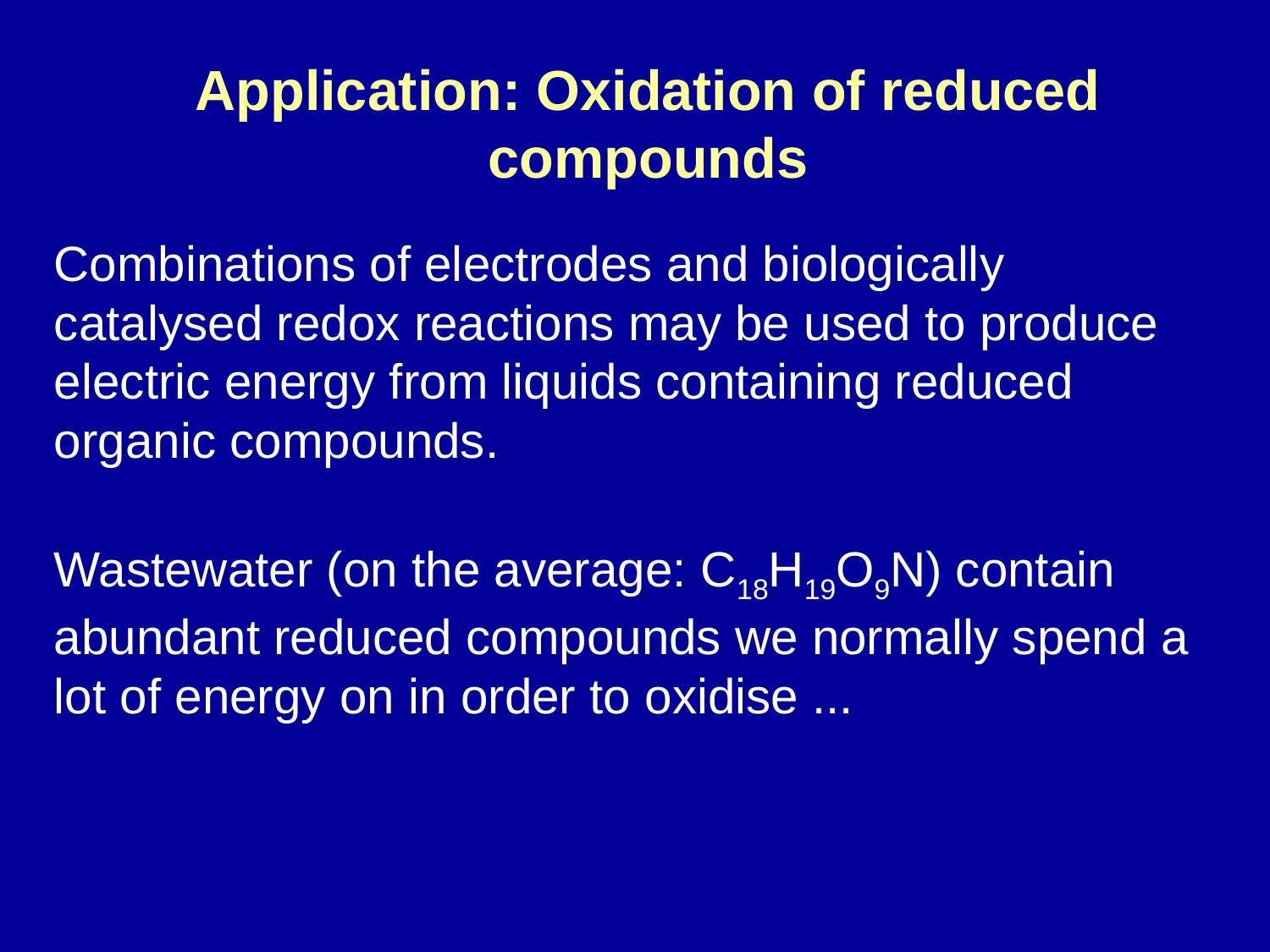

# Application: Oxidation of reduced compounds
Combinations of electrodes and biologically catalysed redox reactions may be used to produce electric energy from liquids containing reduced organic compounds.
Wastewater (on the average: C18H19O9N) contain abundant reduced compounds we normally spend a lot of energy on in order to oxidise ...